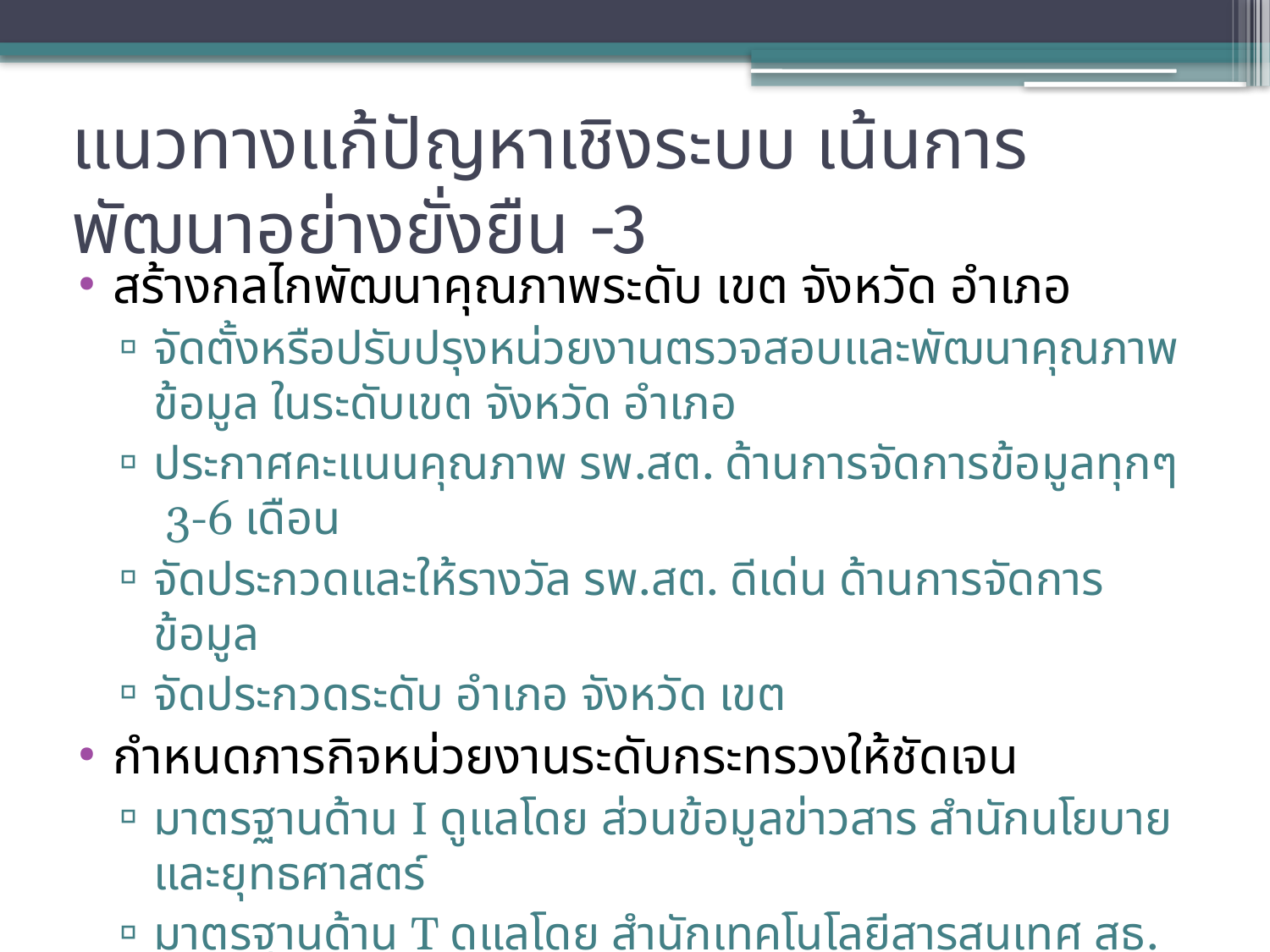

# แนวทางแก้ปัญหาเชิงระบบ เน้นการพัฒนาอย่างยั่งยืน -3
สร้างกลไกพัฒนาคุณภาพระดับ เขต จังหวัด อำเภอ
จัดตั้งหรือปรับปรุงหน่วยงานตรวจสอบและพัฒนาคุณภาพข้อมูล ในระดับเขต จังหวัด อำเภอ
ประกาศคะแนนคุณภาพ รพ.สต. ด้านการจัดการข้อมูลทุกๆ 3-6 เดือน
จัดประกวดและให้รางวัล รพ.สต. ดีเด่น ด้านการจัดการข้อมูล
จัดประกวดระดับ อำเภอ จังหวัด เขต
กำหนดภารกิจหน่วยงานระดับกระทรวงให้ชัดเจน
มาตรฐานด้าน I ดูแลโดย ส่วนข้อมูลข่าวสาร สำนักนโยบายและยุทธศาสตร์
มาตรฐานด้าน T ดูแลโดย สำนักเทคโนโลยีสารสนเทศ สธ.